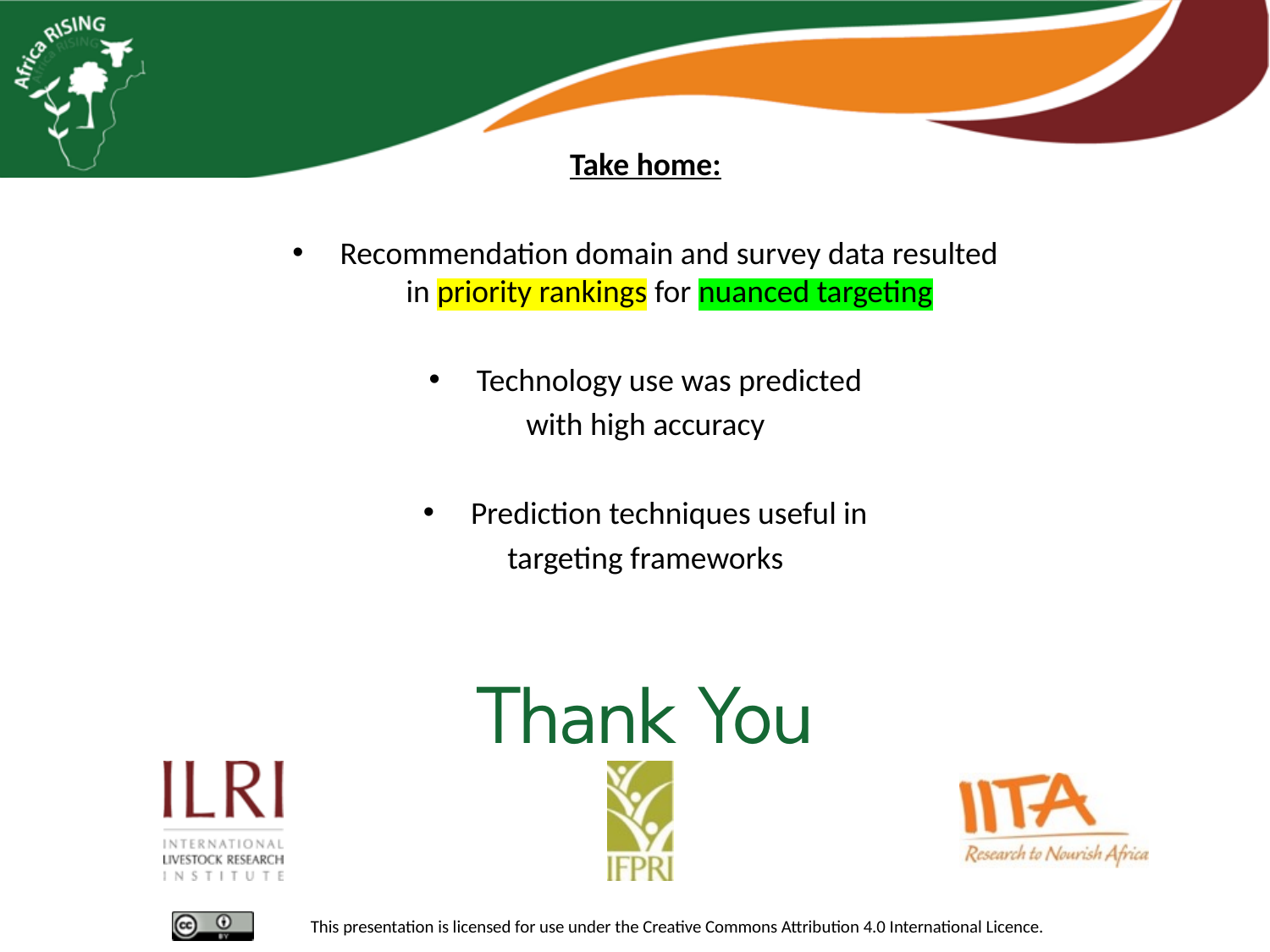

Take home:

Recommendation domain and survey data resulted in priority rankings for nuanced targeting

Technology use was predicted
with high accuracy

Prediction techniques useful in
targeting frameworks

Thank You